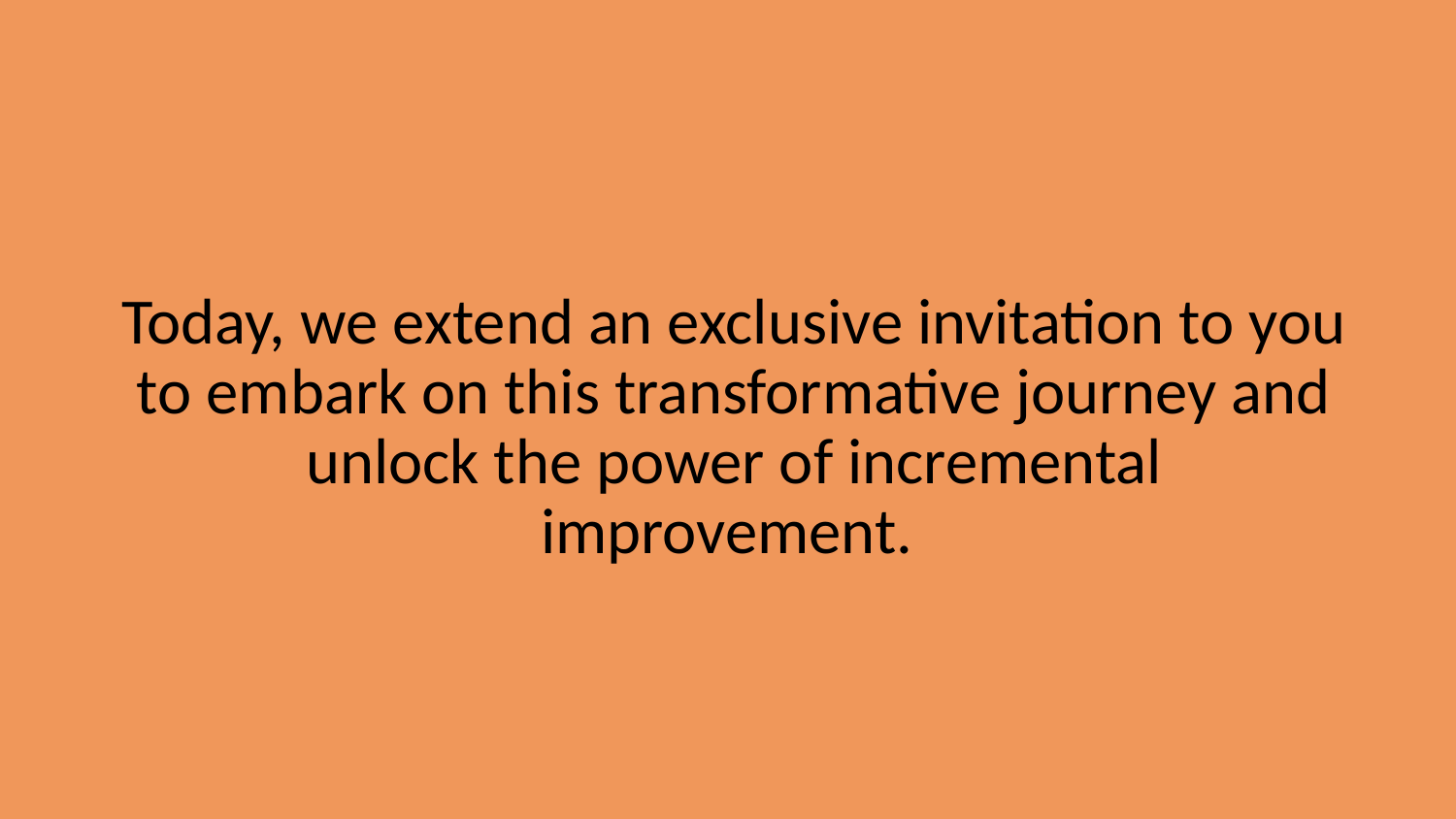

Today, we extend an exclusive invitation to you to embark on this transformative journey and unlock the power of incremental improvement.